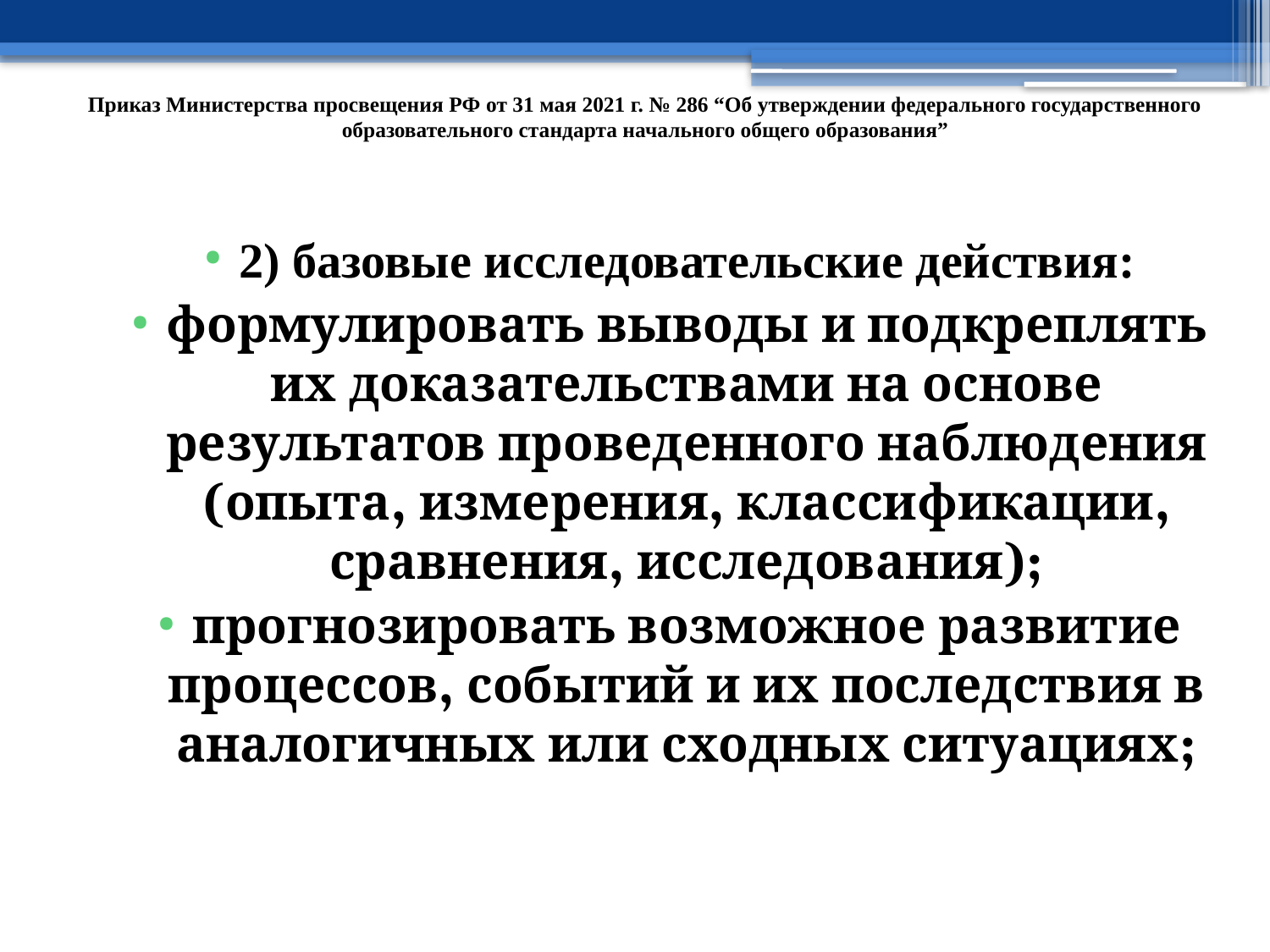

# Приказ Министерства просвещения РФ от 31 мая 2021 г. № 286 “Об утверждении федерального государственного образовательного стандарта начального общего образования”
2) базовые исследовательские действия:
формулировать выводы и подкреплять их доказательствами на основе результатов проведенного наблюдения (опыта, измерения, классификации, сравнения, исследования);
прогнозировать возможное развитие процессов, событий и их последствия в аналогичных или сходных ситуациях;